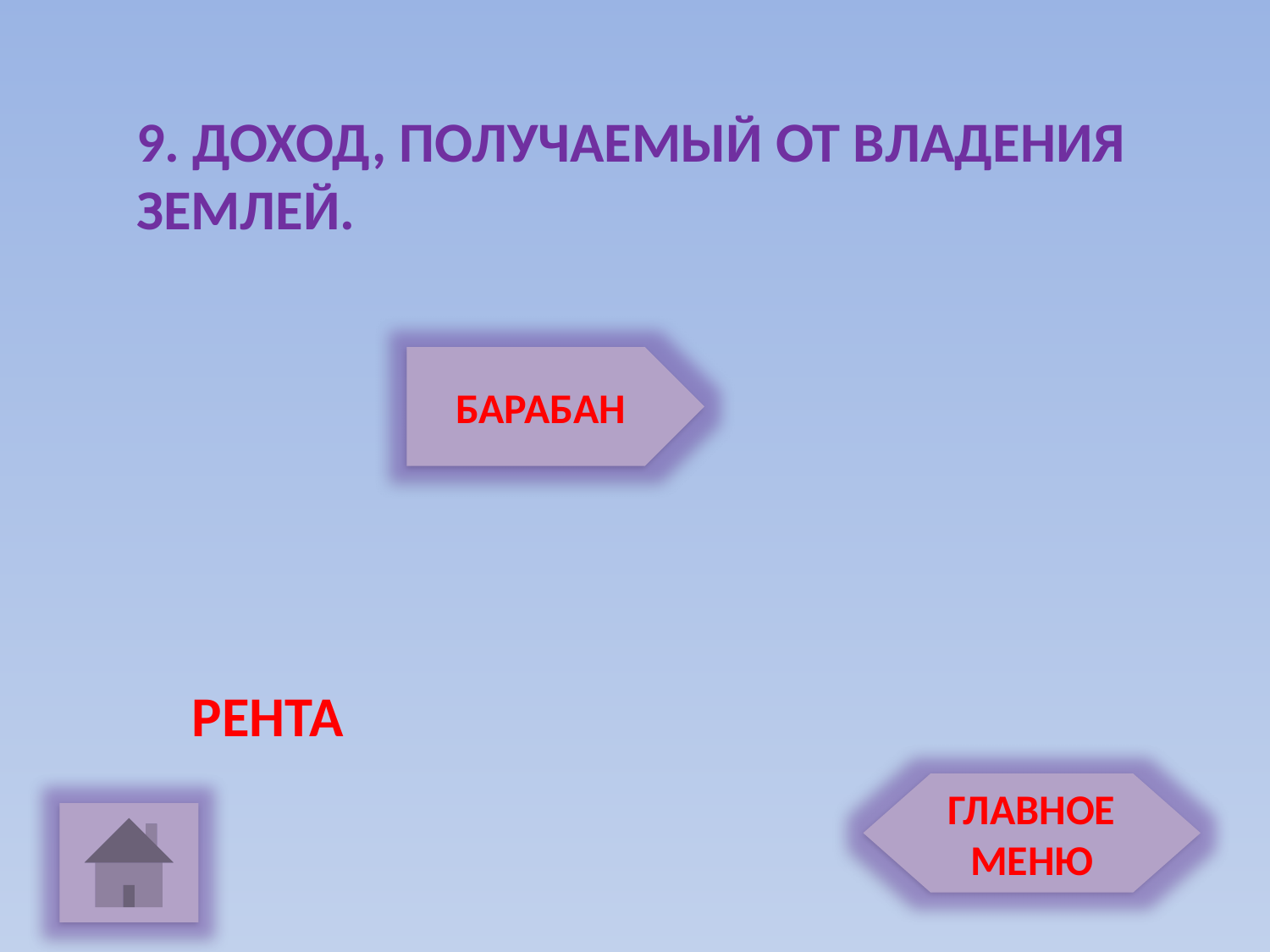

9. ДОХОД, ПОЛУЧАЕМЫЙ ОТ ВЛАДЕНИЯ
ЗЕМЛЕЙ.
БАРАБАН
РЕНТА
ГЛАВНОЕ МЕНЮ